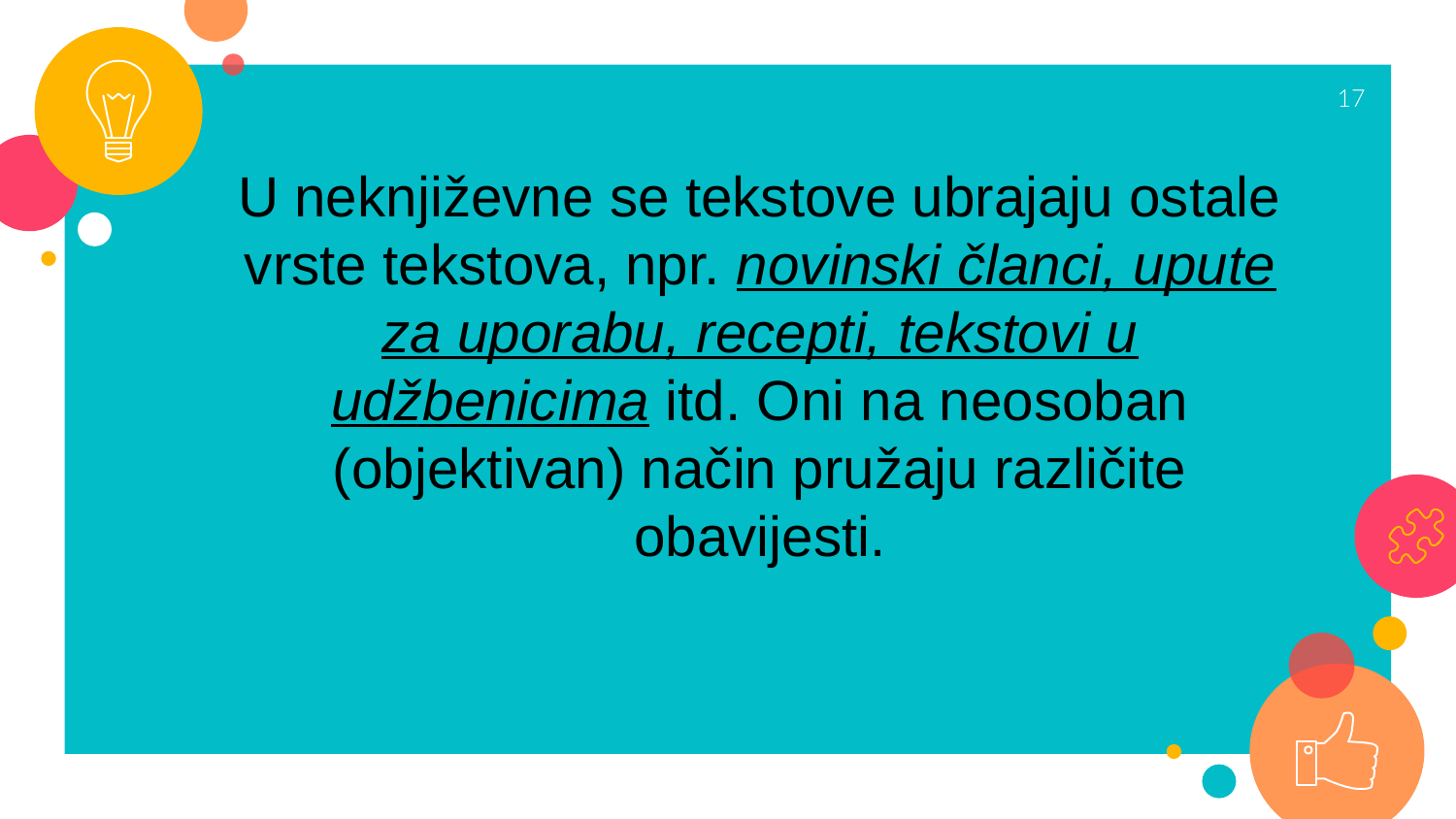

17
U neknjiževne se tekstove ubrajaju ostale vrste tekstova, npr. novinski članci, upute za uporabu, recepti, tekstovi u udžbenicima itd. Oni na neosoban (objektivan) način pružaju različite obavijesti.